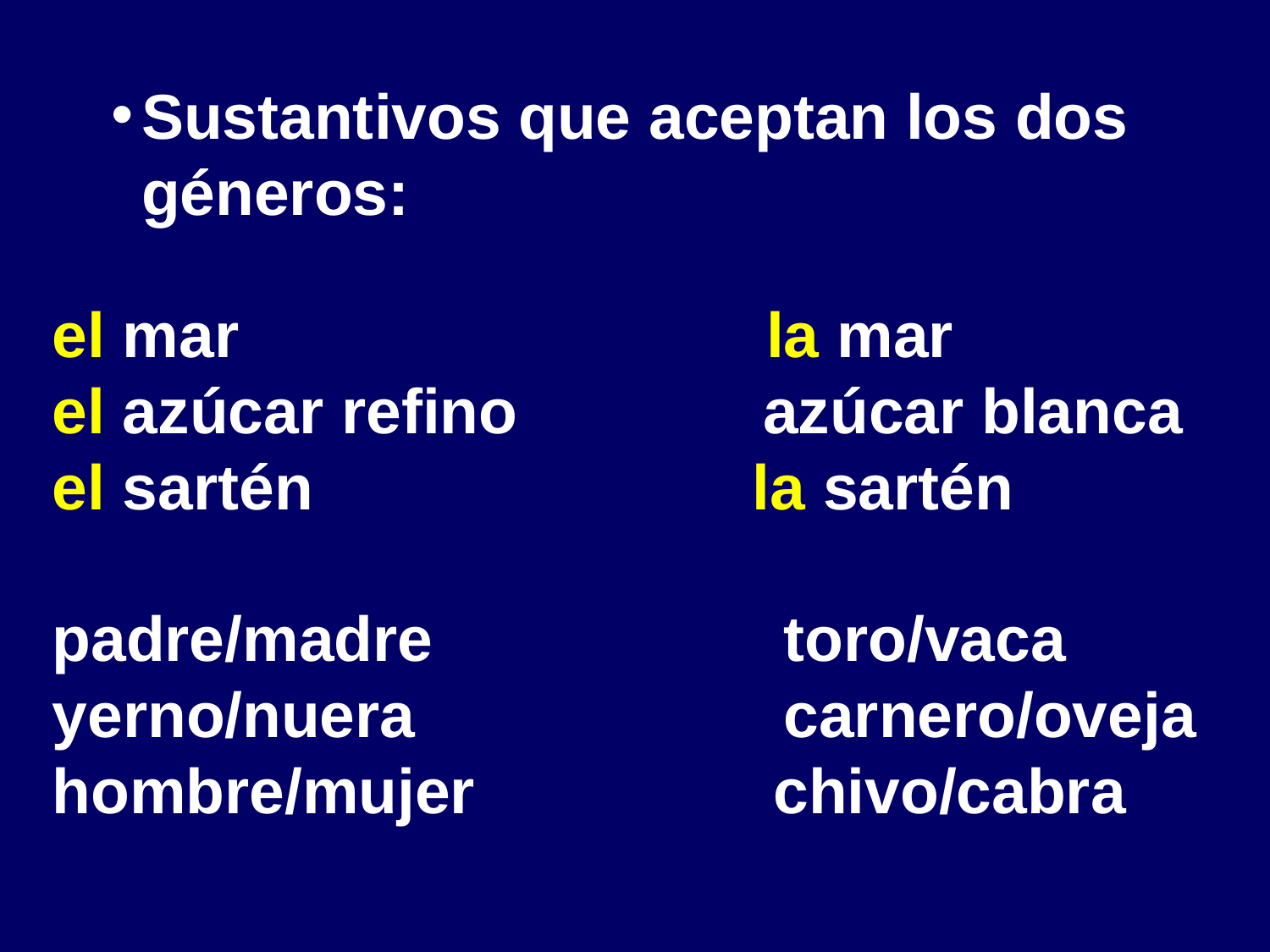

Sustantivos que aceptan los dos géneros:
el mar                              la mar
el azúcar refino              azúcar blanca
el sartén                         la sartén
padre/madre                    toro/vaca
yerno/nuera                     carnero/oveja
hombre/mujer                 chivo/cabra